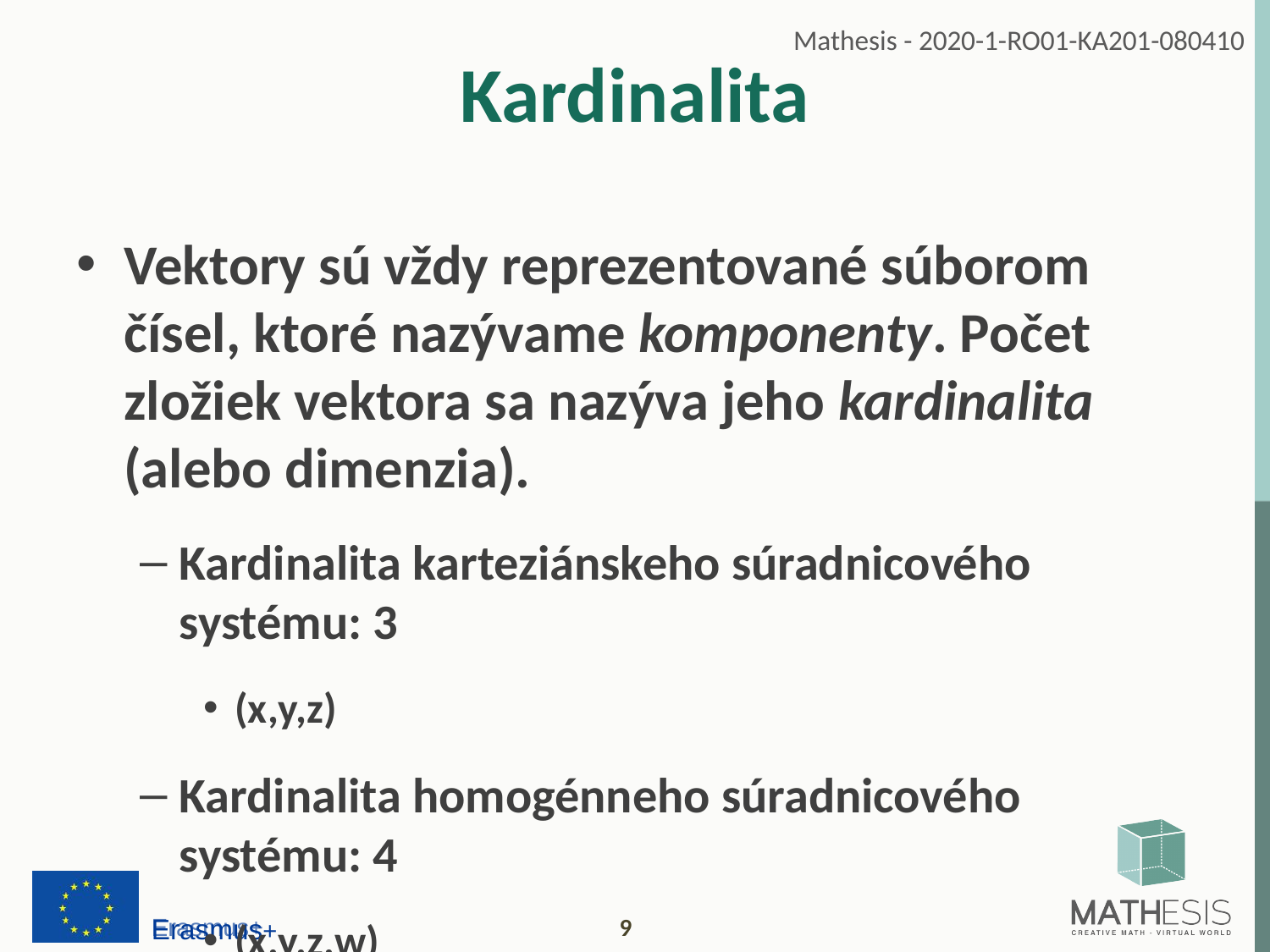

# Kardinalita

Vektory sú vždy reprezentované súborom čísel, ktoré nazývame komponenty. Počet zložiek vektora sa nazýva jeho kardinalita (alebo dimenzia).
Kardinalita karteziánskeho súradnicového systému: 3
(x,y,z)
Kardinalita homogénneho súradnicového systému: 4
(x,y,z,w)